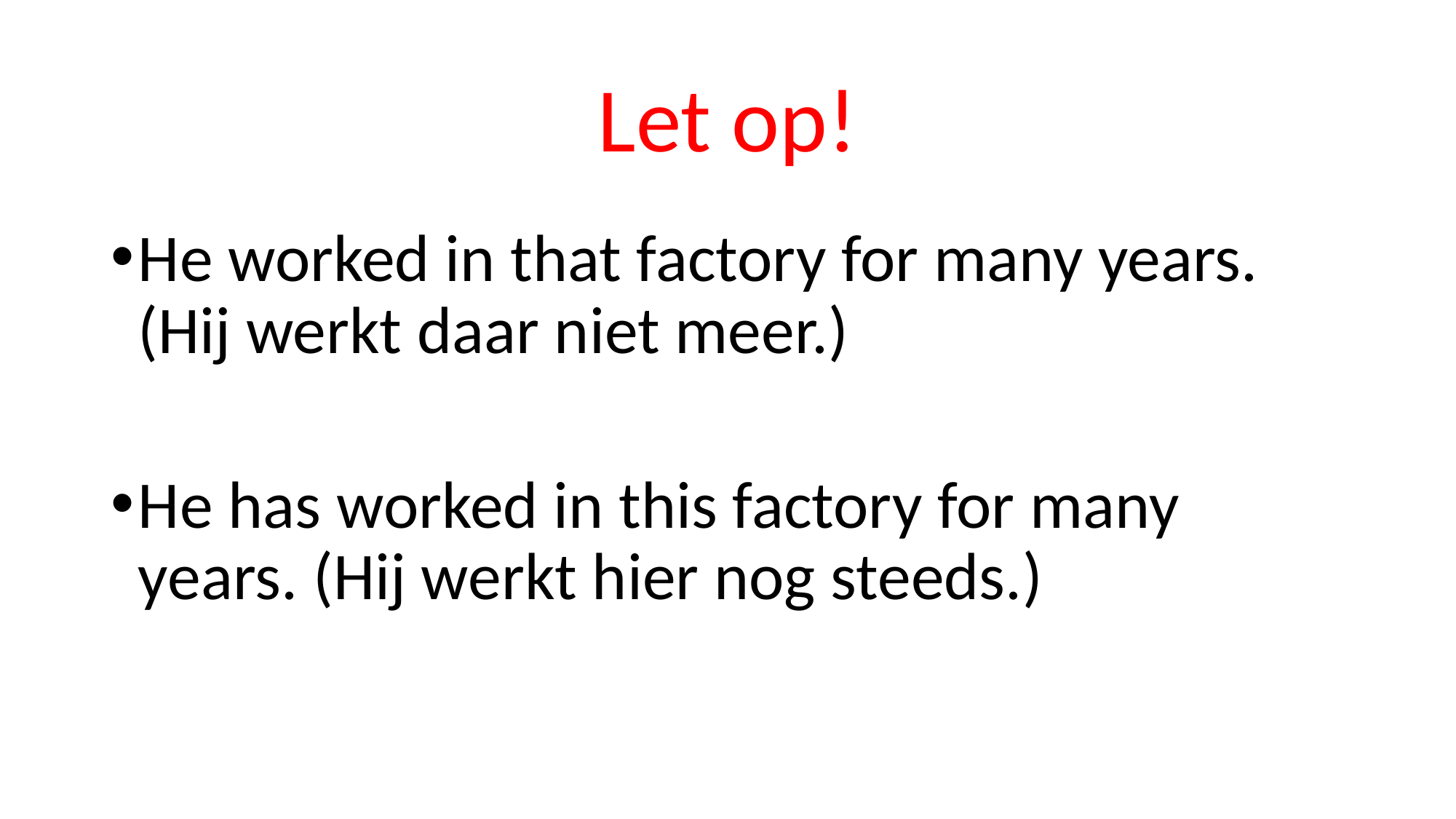

# Let op!
He worked in that factory for many years. (Hij werkt daar niet meer.)

He has worked in this factory for many years. (Hij werkt hier nog steeds.)